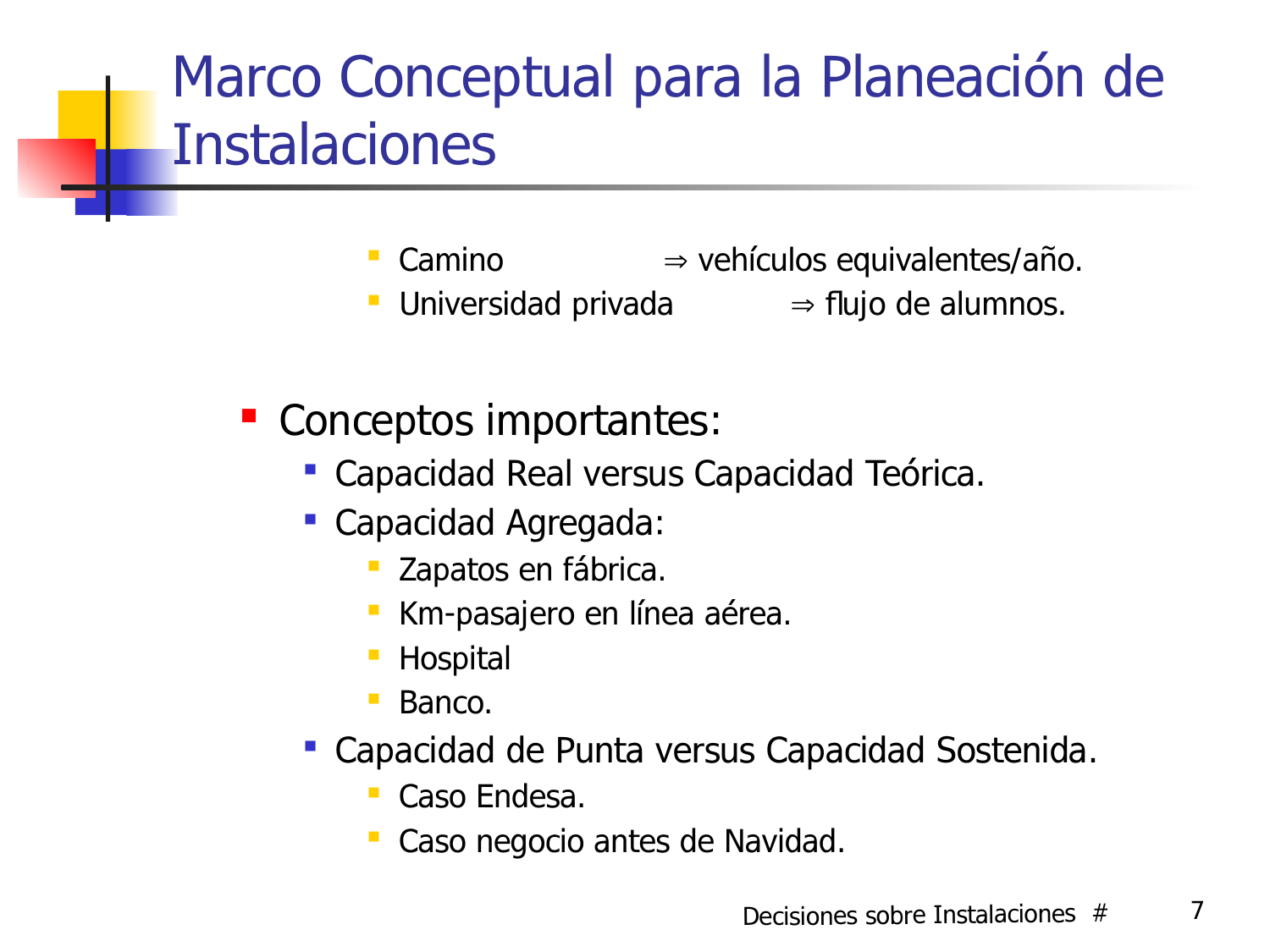

# Marco Conceptual para la Planeación de Instalaciones
Camino		 ⇒ vehículos equivalentes/año.
Universidad privada	 ⇒ flujo de alumnos.

Conceptos importantes:
Capacidad Real versus Capacidad Teórica.
Capacidad Agregada:
Zapatos en fábrica.
Km-pasajero en línea aérea.
Hospital
Banco.
Capacidad de Punta versus Capacidad Sostenida.
Caso Endesa.
Caso negocio antes de Navidad.
7
Decisiones sobre Instalaciones  #